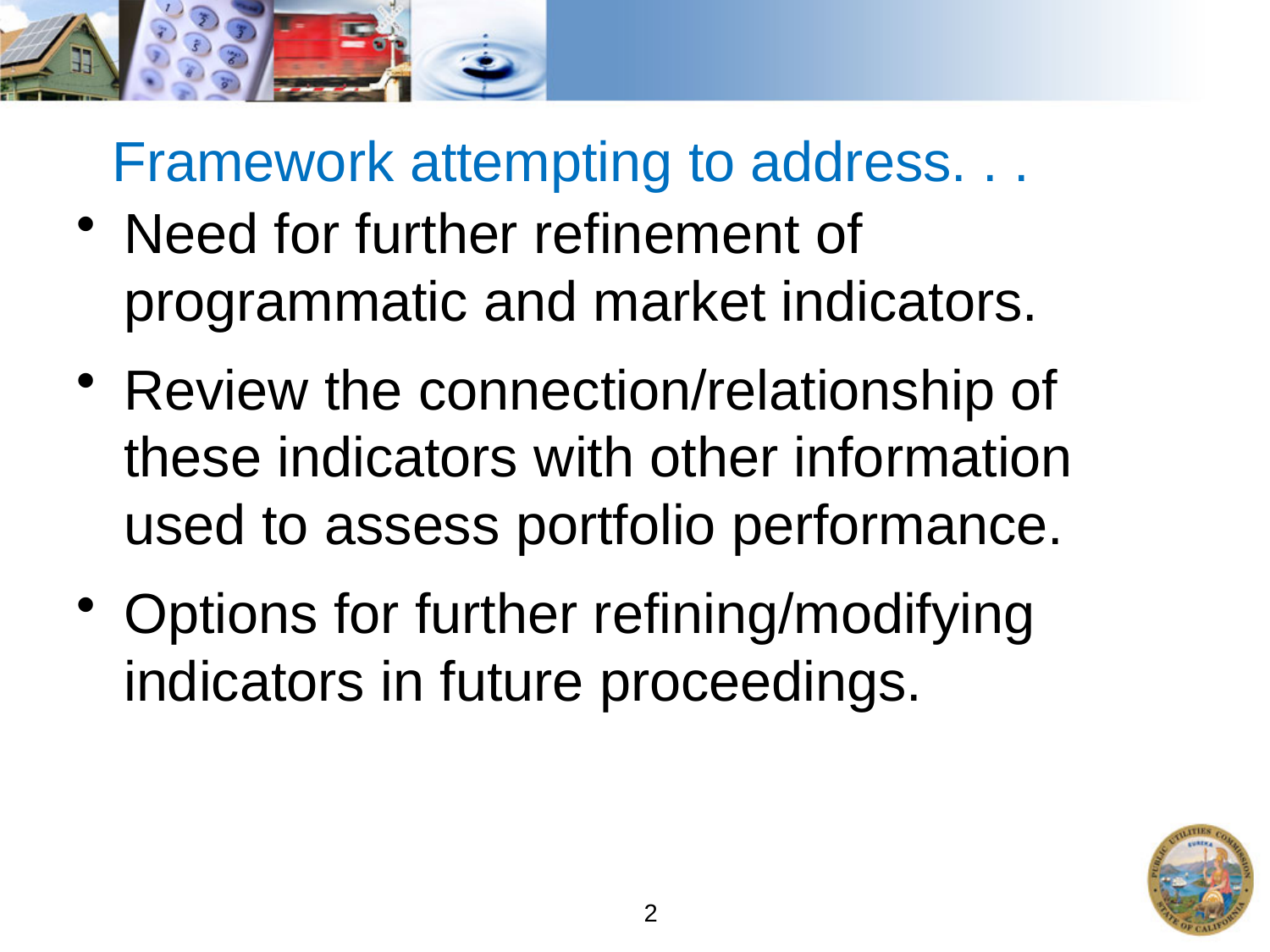

# Framework attempting to address. . .
Need for further refinement of programmatic and market indicators.
Review the connection/relationship of these indicators with other information used to assess portfolio performance.
Options for further refining/modifying indicators in future proceedings.

2